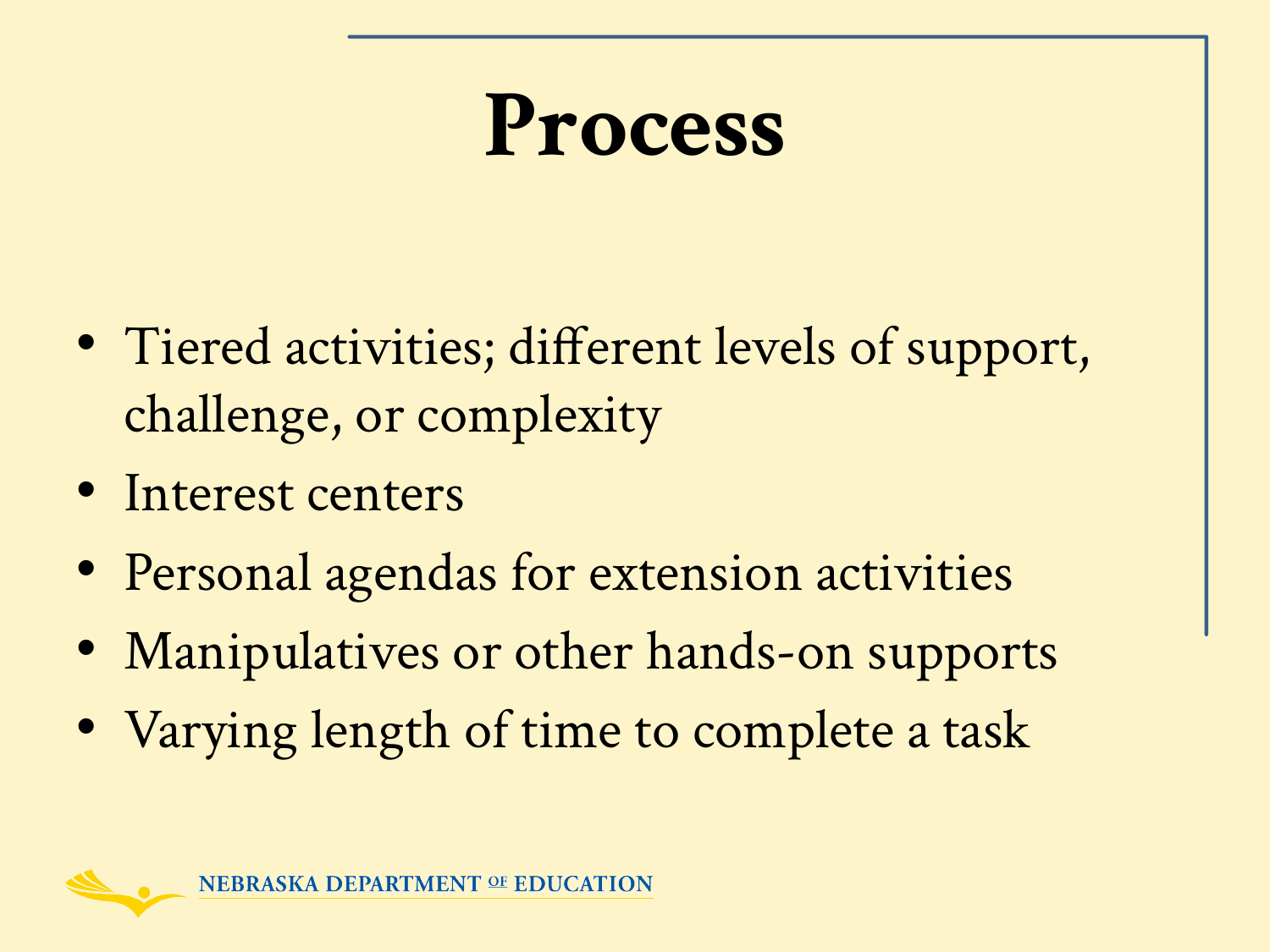

# Process

Tiered activities; different levels of support, challenge, or complexity
Interest centers
Personal agendas for extension activities
Manipulatives or other hands-on supports
Varying length of time to complete a task